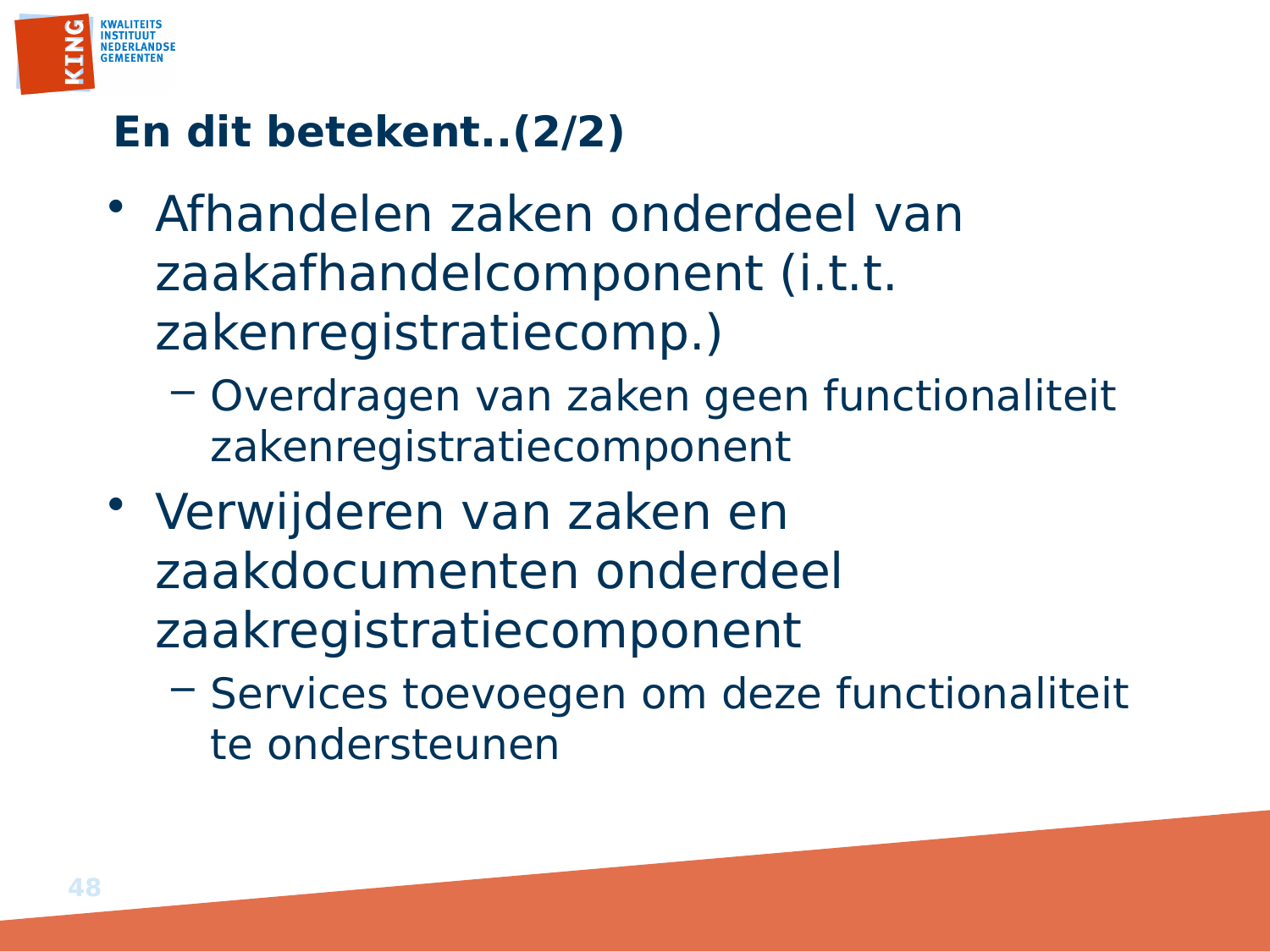

# En dit betekent..(2/2)
Afhandelen zaken onderdeel van zaakafhandelcomponent (i.t.t. zakenregistratiecomp.)
Overdragen van zaken geen functionaliteit zakenregistratiecomponent
Verwijderen van zaken en zaakdocumenten onderdeel zaakregistratiecomponent
Services toevoegen om deze functionaliteit te ondersteunen

48